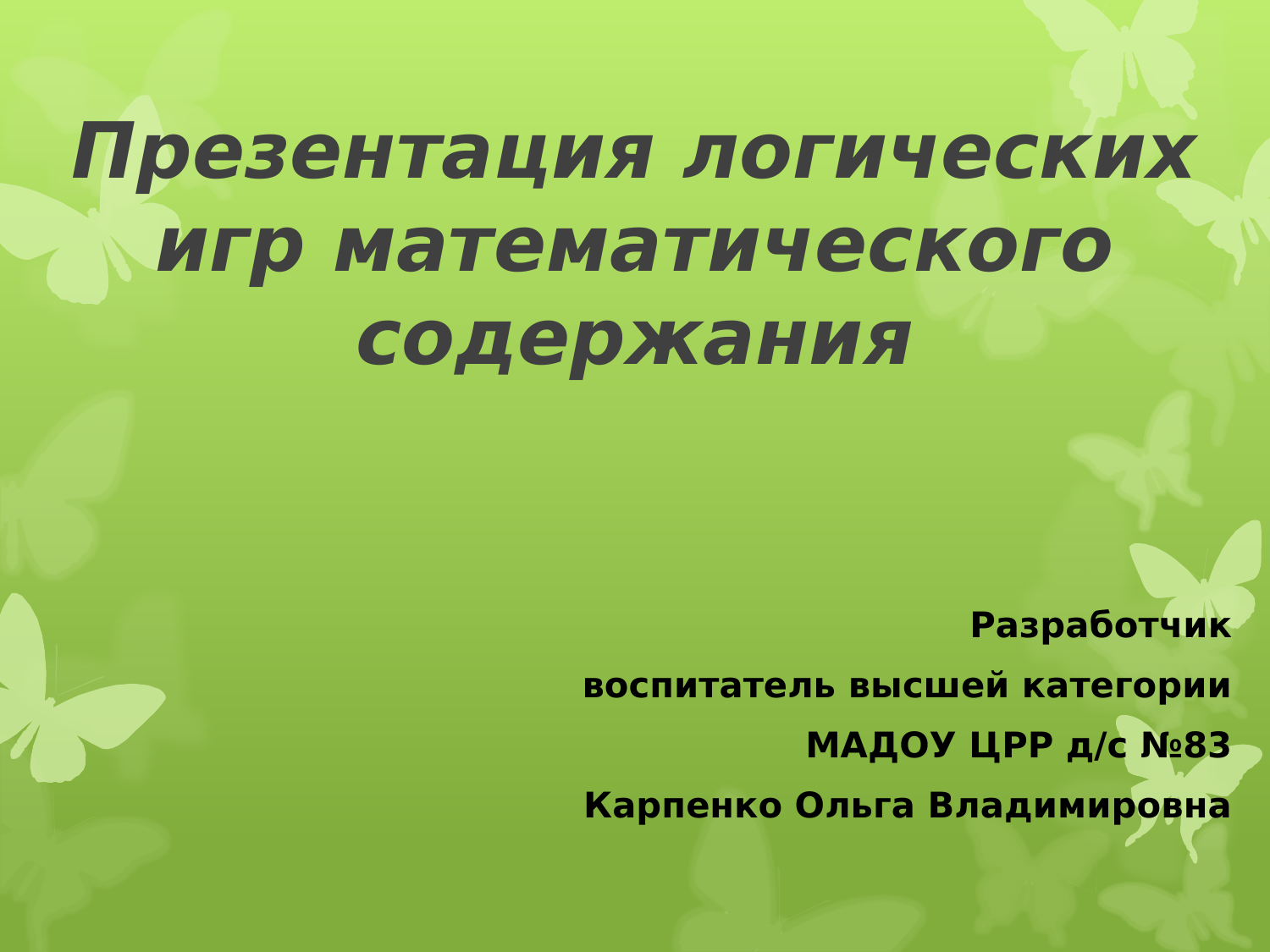

# Презентация логических игр математического содержания
Разработчик
воспитатель высшей категории
МАДОУ ЦРР д/с №83
Карпенко Ольга Владимировна